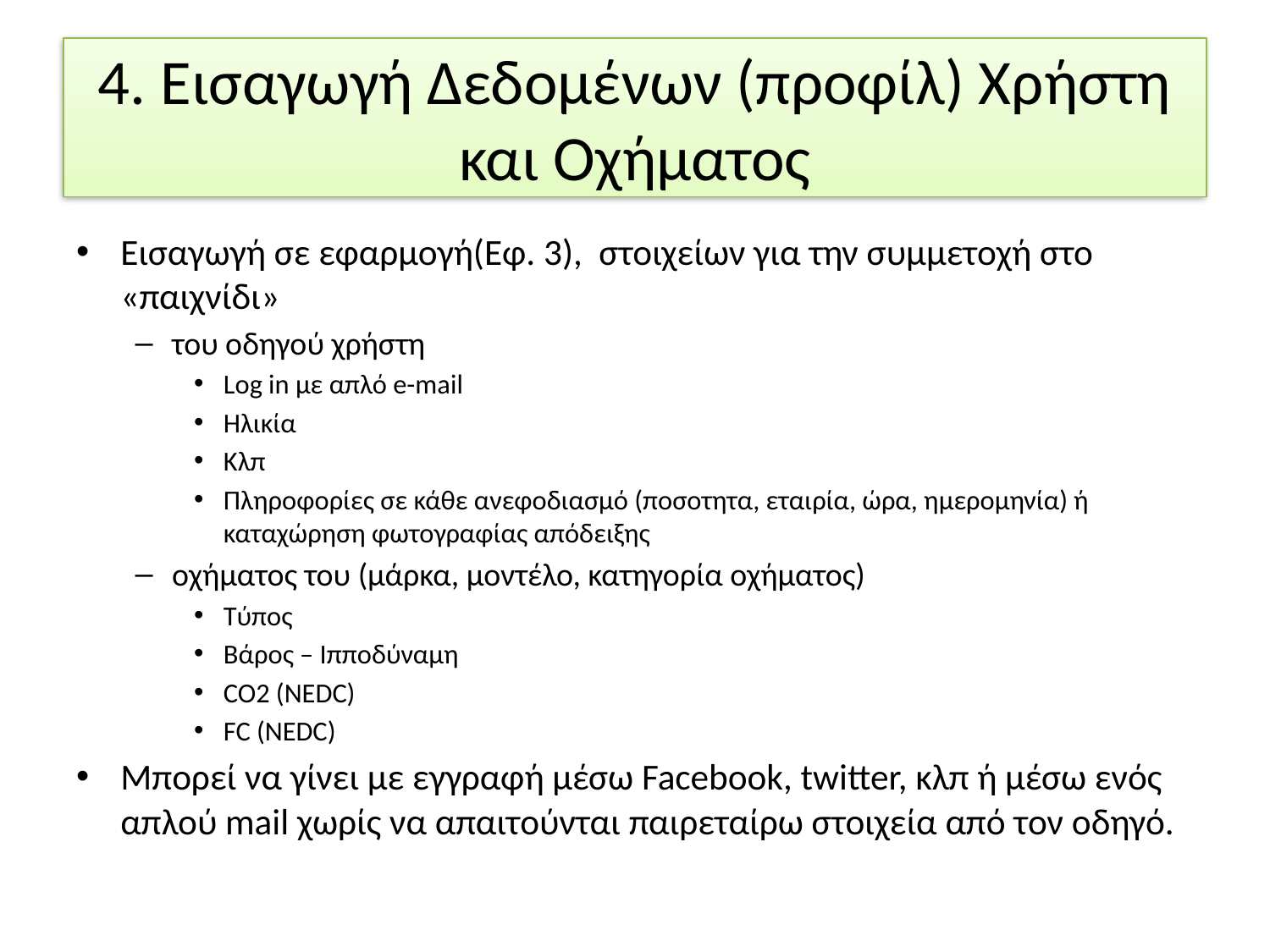

# 4. Εισαγωγή Δεδομένων (προφίλ) Χρήστη και Οχήματος
Εισαγωγή σε εφαρμογή(Εφ. 3),  στοιχείων για την συμμετοχή στο «παιχνίδι»
του οδηγού χρήστη
Log in με απλό e-mail
Ηλικία
Κλπ
Πληροφορίες σε κάθε ανεφοδιασμό (ποσοτητα, εταιρία, ώρα, ημερομηνία) ή καταχώρηση φωτογραφίας απόδειξης
οχήματος του (μάρκα, μοντέλο, κατηγορία οχήματος)
Τύπος
Βάρος – Ιπποδύναμη
CO2 (NEDC)
FC (NEDC)
Μπορεί να γίνει με εγγραφή μέσω Facebook, twitter, κλπ ή μέσω ενός απλού mail χωρίς να απαιτούνται παιρεταίρω στοιχεία από τον οδηγό.